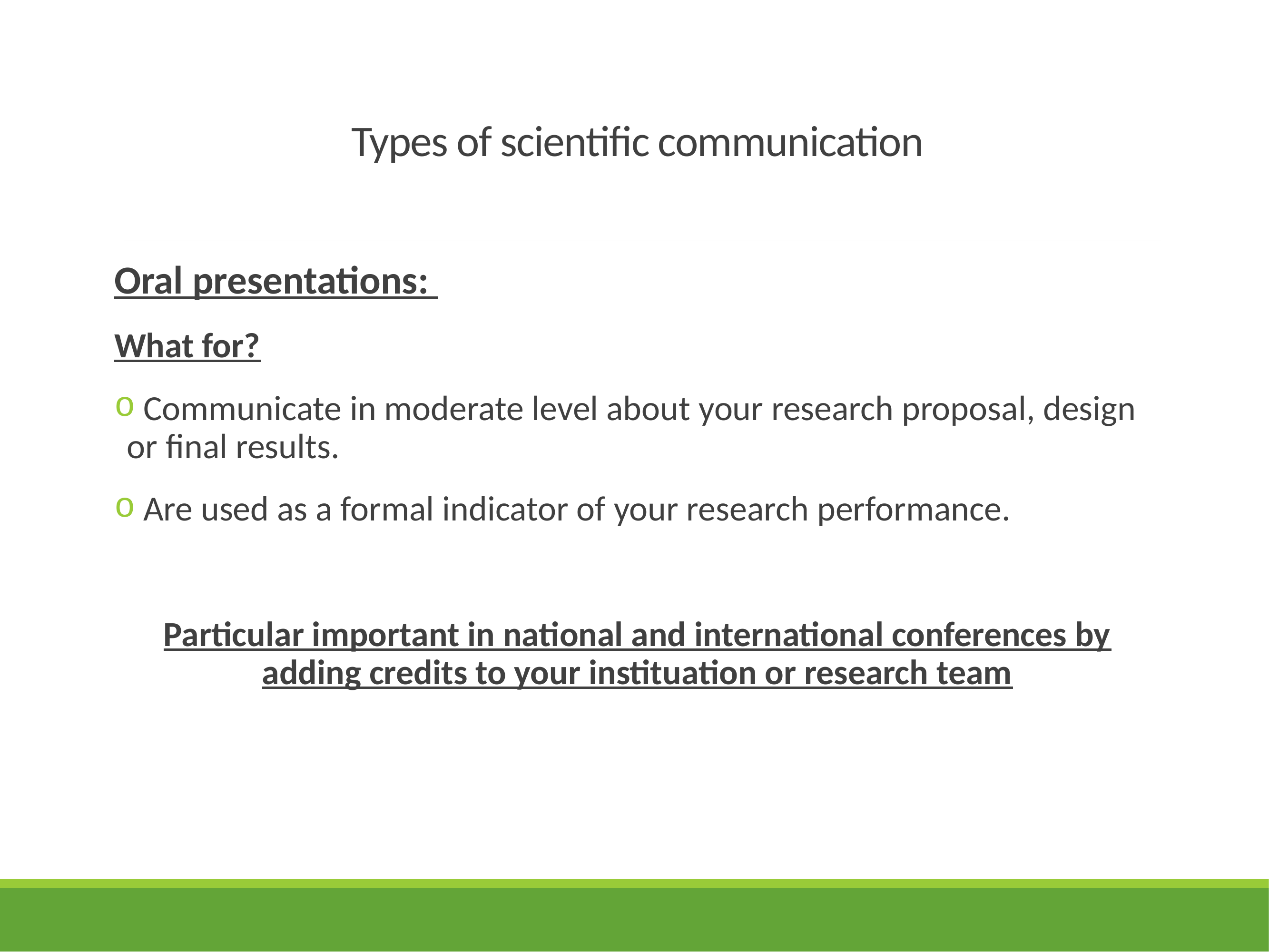

# Types of scientific communication
Oral presentations:
What for?
 Communicate in moderate level about your research proposal, design or final results.
 Are used as a formal indicator of your research performance.

Particular important in national and international conferences by adding credits to your instituation or research team